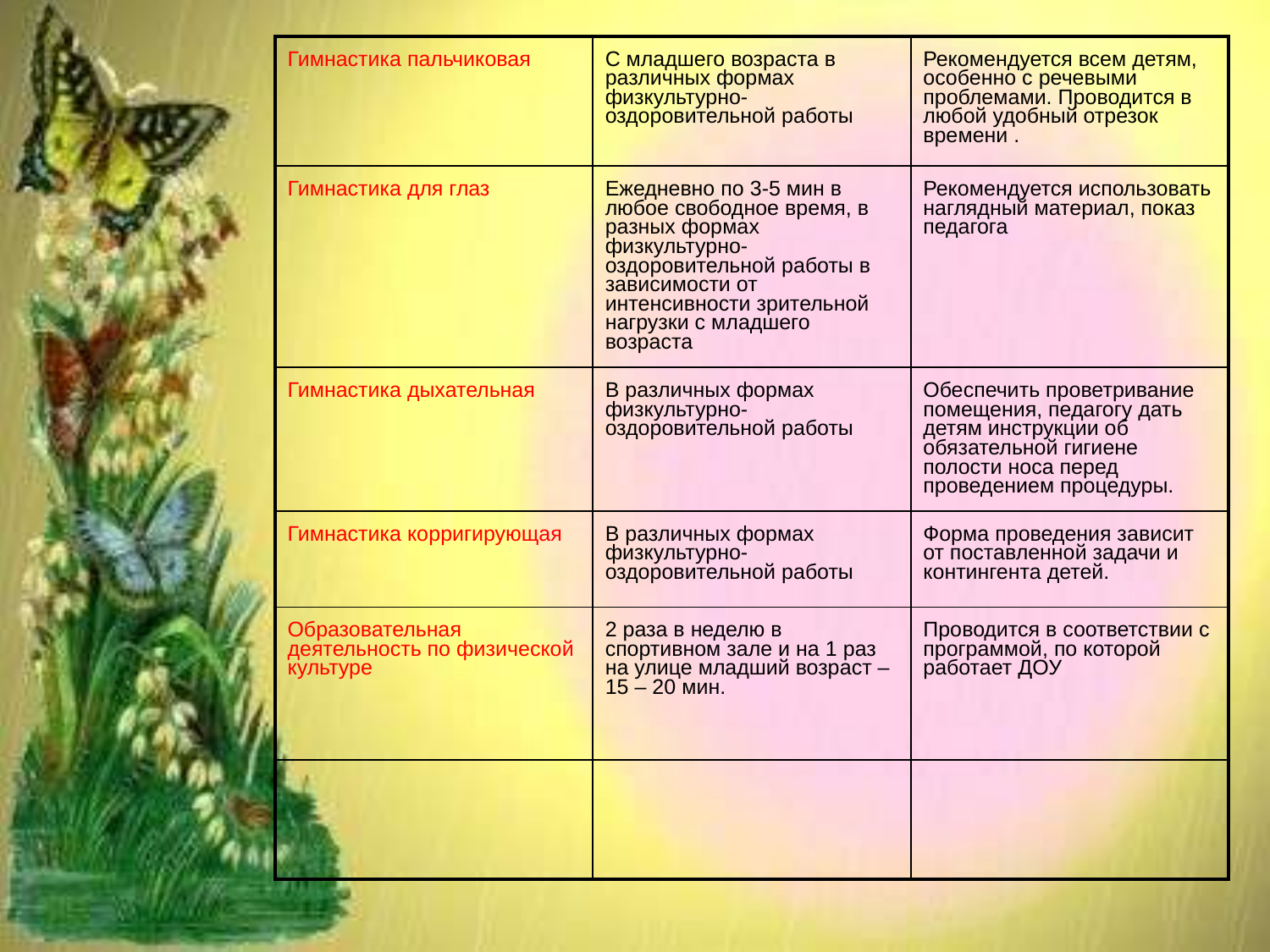

| Гимнастика пальчиковая | С младшего возраста в различных формах физкультурно-оздоровительной работы | Рекомендуется всем детям, особенно с речевыми проблемами. Проводится в любой удобный отрезок времени . |
| --- | --- | --- |
| Гимнастика для глаз | Ежедневно по 3-5 мин в любое свободное время, в разных формах физкультурно-оздоровительной работы в зависимости от интенсивности зрительной нагрузки с младшего возраста | Рекомендуется использовать наглядный материал, показ педагога |
| Гимнастика дыхательная | В различных формах физкультурно-оздоровительной работы | Обеспечить проветривание помещения, педагогу дать детям инструкции об обязательной гигиене полости носа перед проведением процедуры. |
| Гимнастика корригирующая | В различных формах физкультурно-оздоровительной работы | Форма проведения зависит от поставленной задачи и контингента детей. |
| Образовательная деятельность по физической культуре | 2 раза в неделю в спортивном зале и на 1 раз на улице младший возраст – 15 – 20 мин. | Проводится в соответствии с программой, по которой работает ДОУ |
|  |  |  |